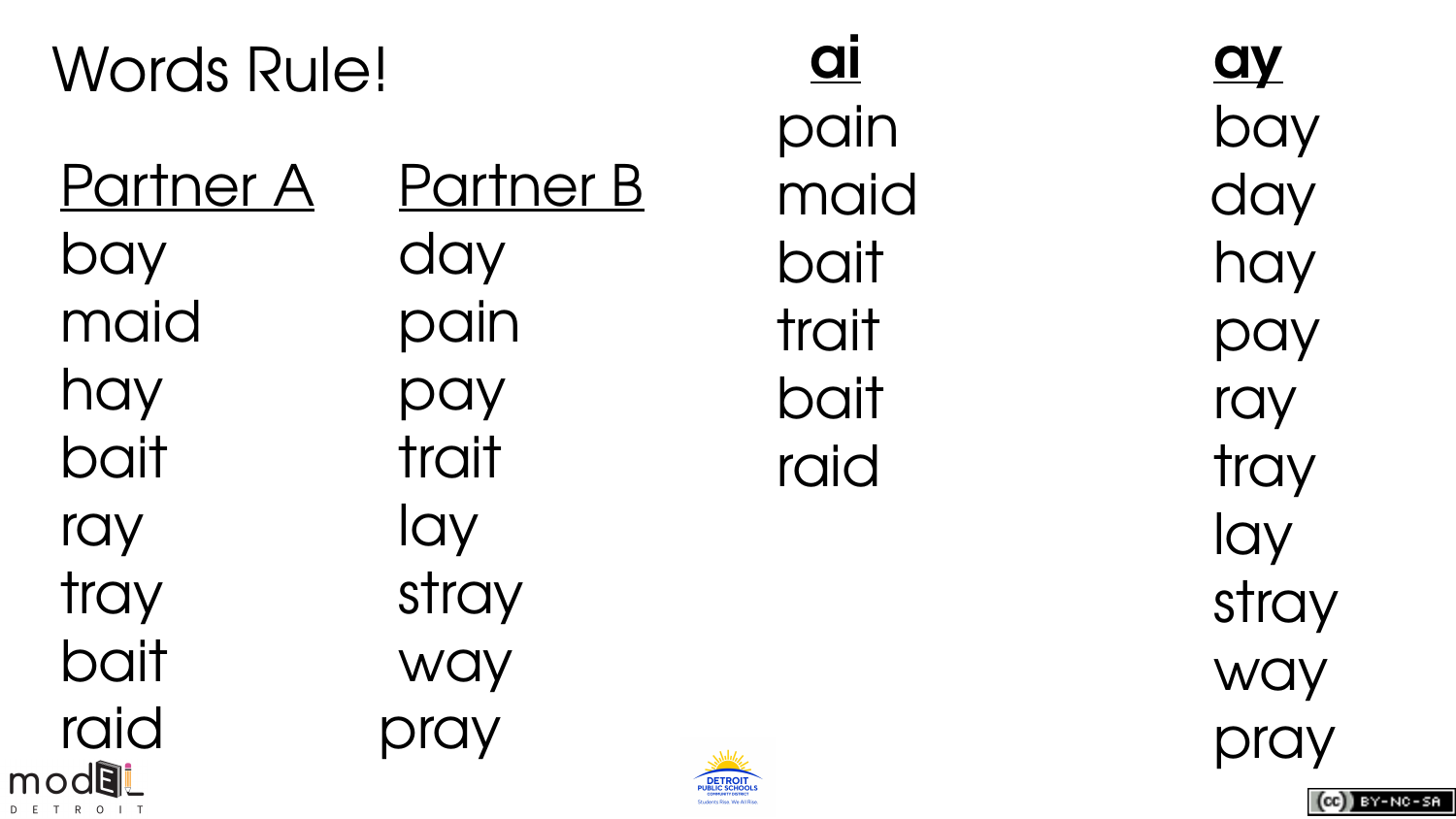

ai			ay
pain			bay
maid		         day
bait			hay
trait 			pay
bait			ray
raid			tray
        			lay
			stray
			way
			pray
# Words Rule!

Partner A	   Partner B
bay		   day
maid		   pain
hay		   pay
bait		   trait
ray		   lay
tray		   stray
bait		   way
raid	           pray